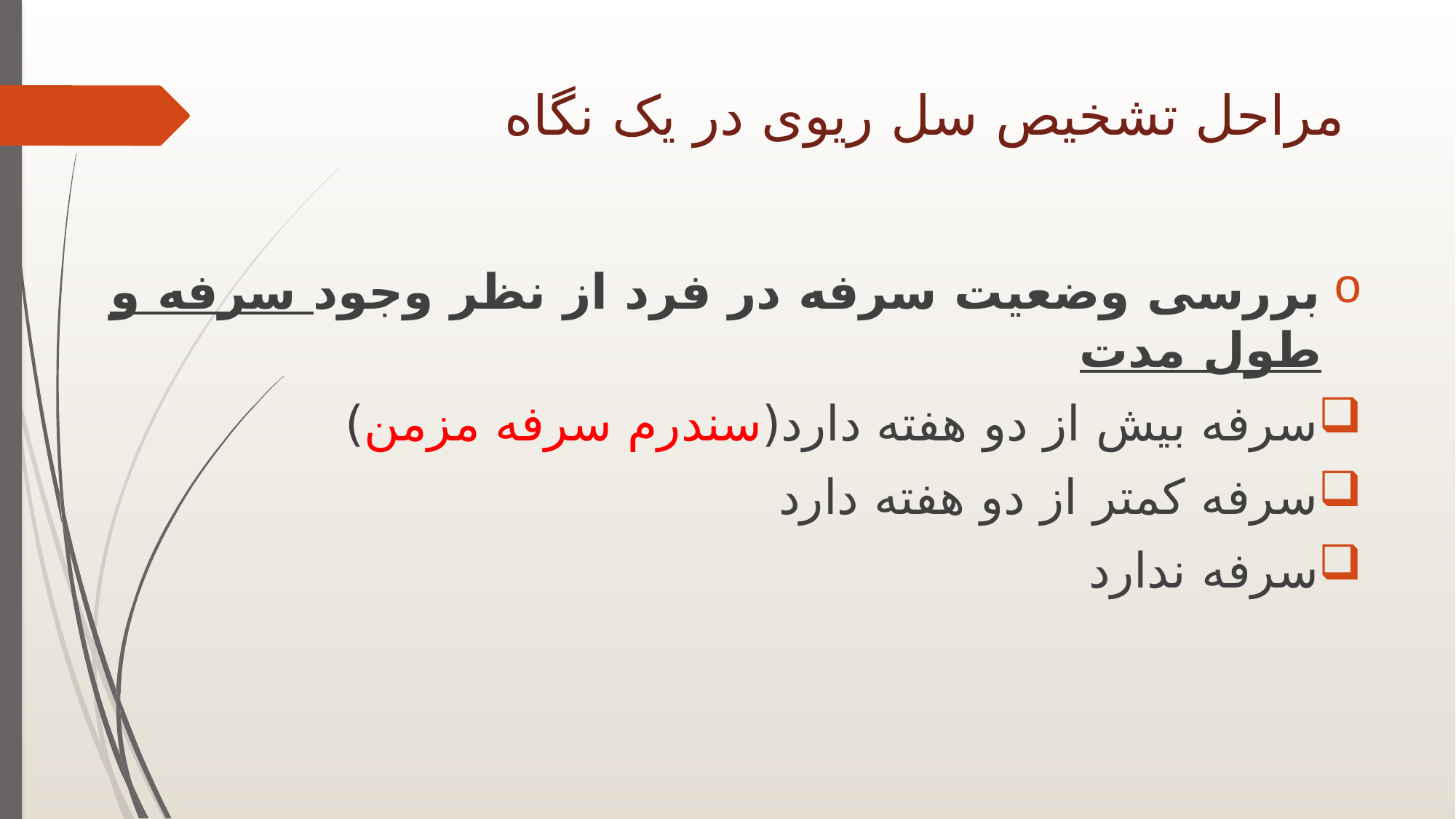

# مراحل تشخیص سل ریوی در یک نگاه
بررسی وضعیت سرفه در فرد از نظر وجود سرفه و طول مدت
سرفه بیش از دو هفته دارد(سندرم سرفه مزمن)
سرفه کمتر از دو هفته دارد
سرفه ندارد